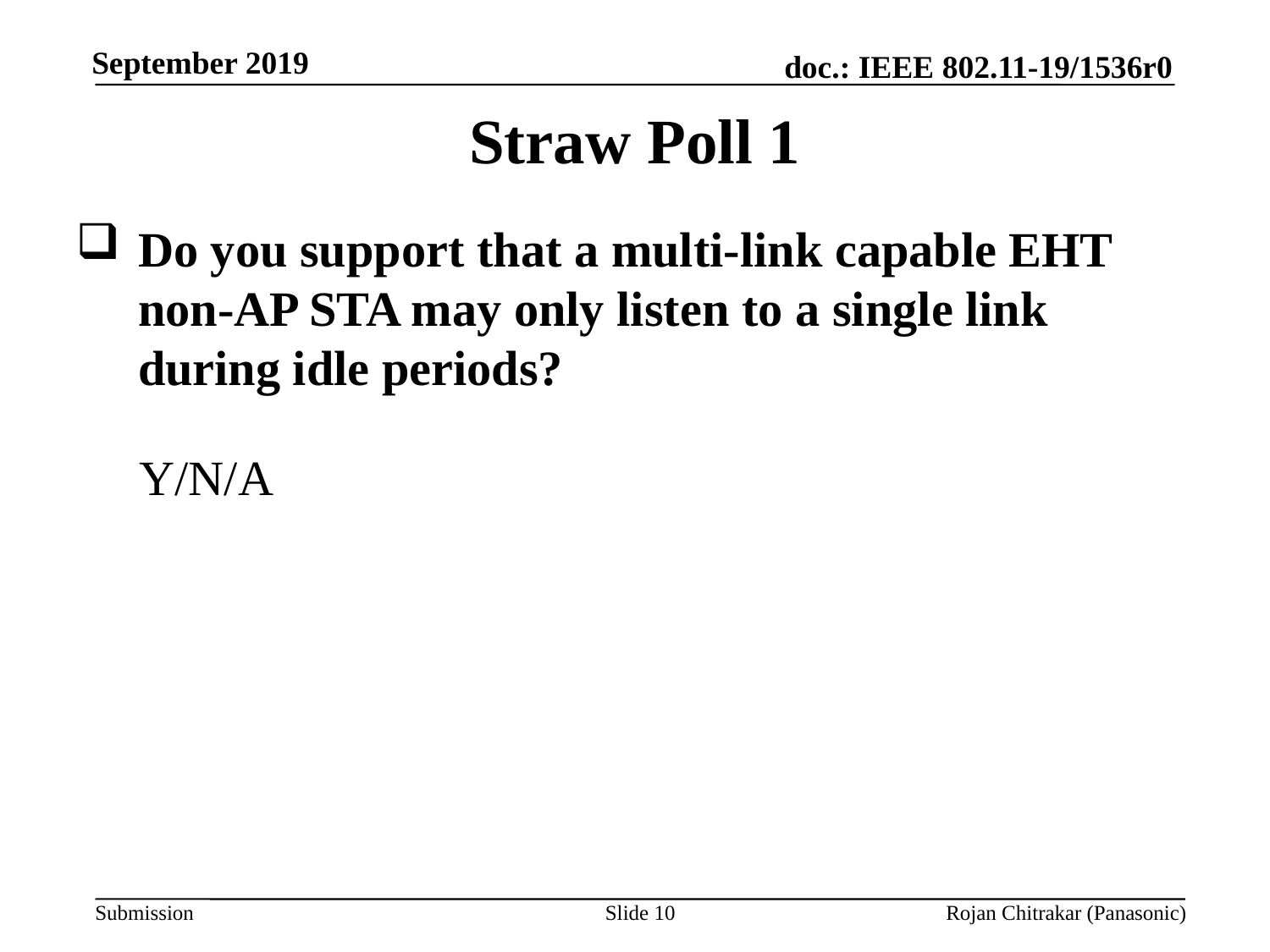

Straw Poll 1
Do you support that a multi-link capable EHT non-AP STA may only listen to a single link during idle periods?

Y/N/A
Slide 10
Rojan Chitrakar (Panasonic)